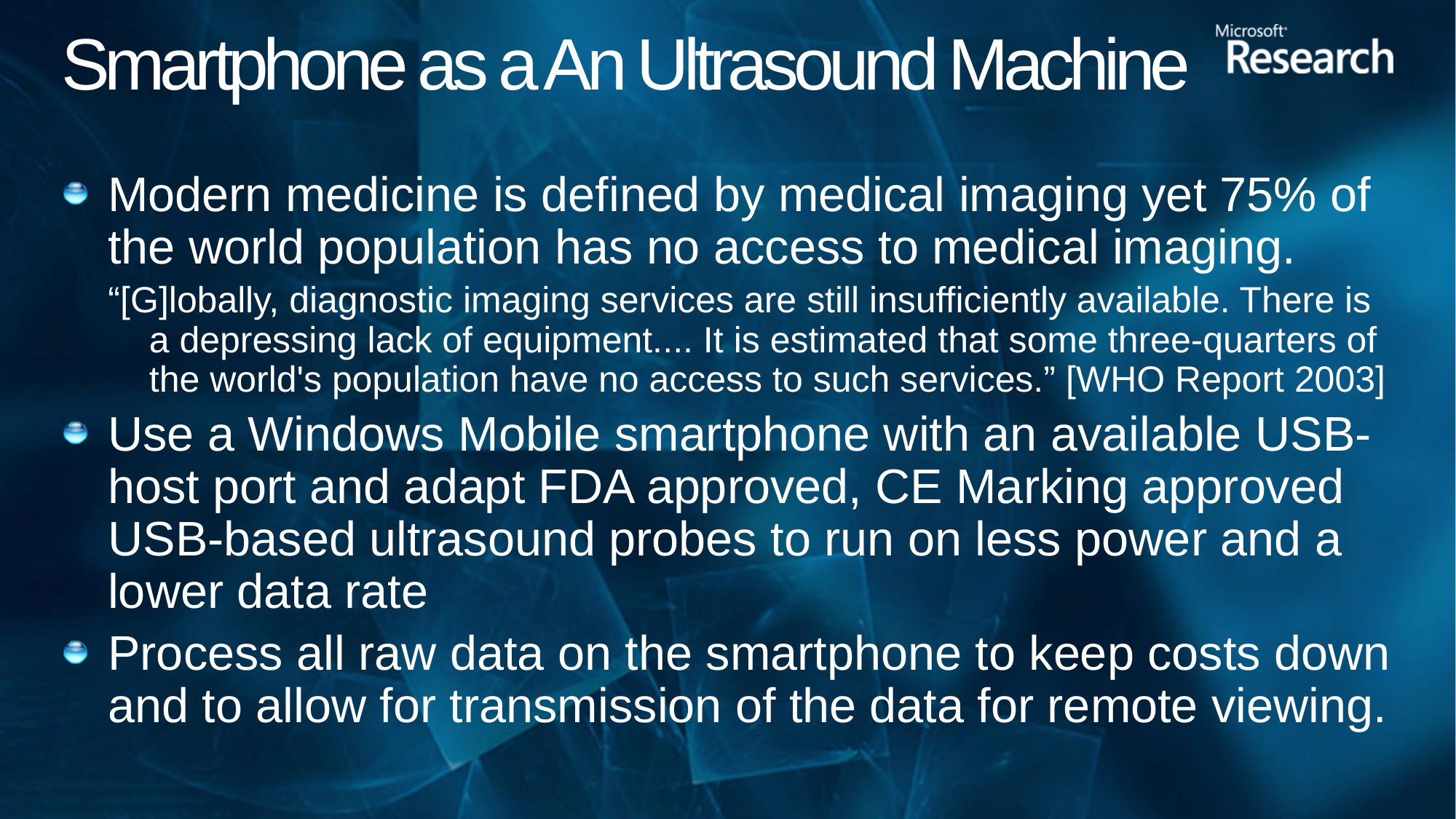

# Smartphone as a An Ultrasound Machine
Modern medicine is defined by medical imaging yet 75% of the world population has no access to medical imaging.
“[G]lobally, diagnostic imaging services are still insufficiently available. There is a depressing lack of equipment.... It is estimated that some three-quarters of the world's population have no access to such services.” [WHO Report 2003]
Use a Windows Mobile smartphone with an available USB-host port and adapt FDA approved, CE Marking approved USB-based ultrasound probes to run on less power and a lower data rate
Process all raw data on the smartphone to keep costs down and to allow for transmission of the data for remote viewing.